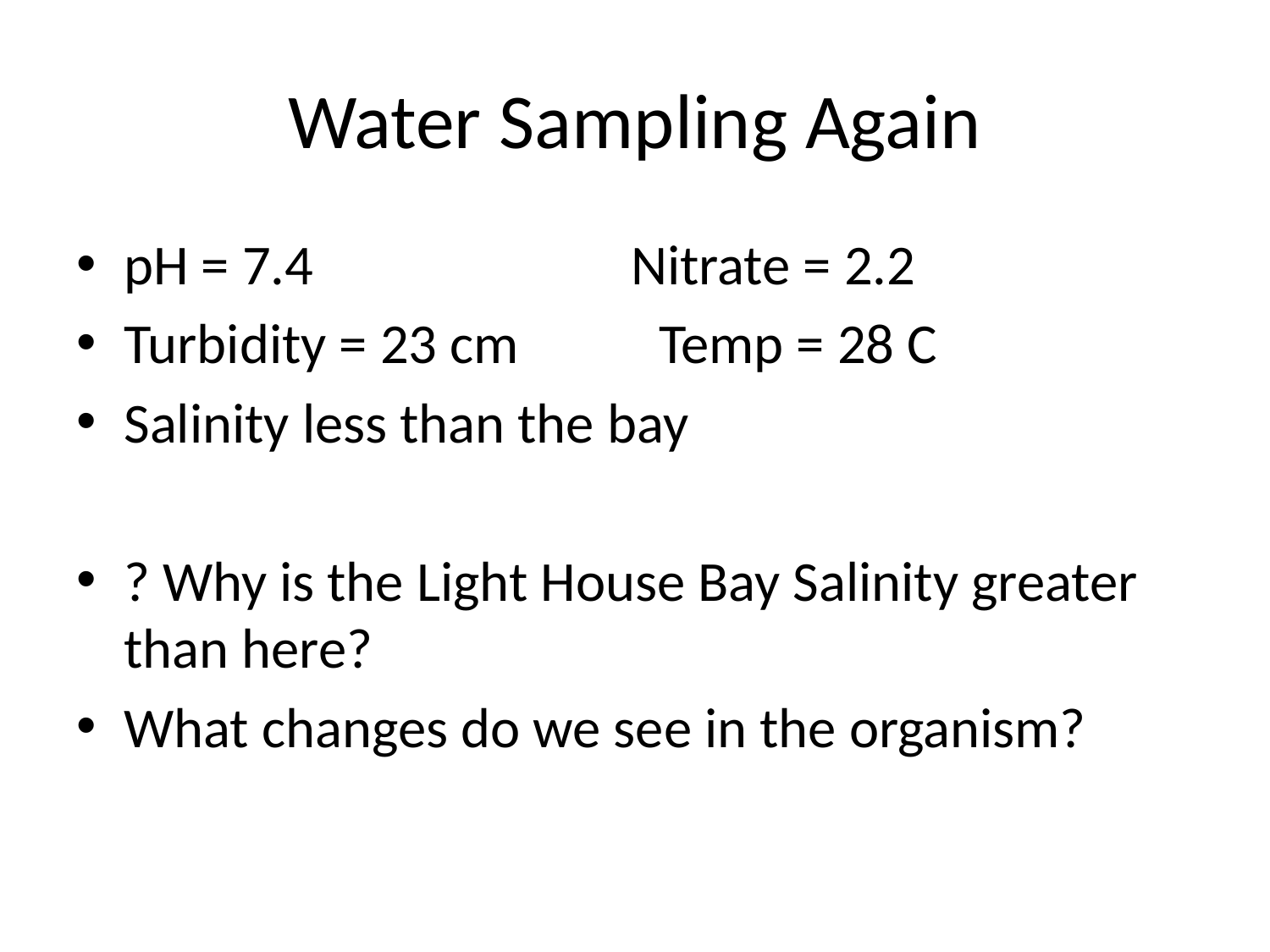

# Water Sampling Again
pH = 7.4                         Nitrate = 2.2
Turbidity = 23 cm           Temp = 28 C
Salinity less than the bay

? Why is the Light House Bay Salinity greater than here?
What changes do we see in the organism?